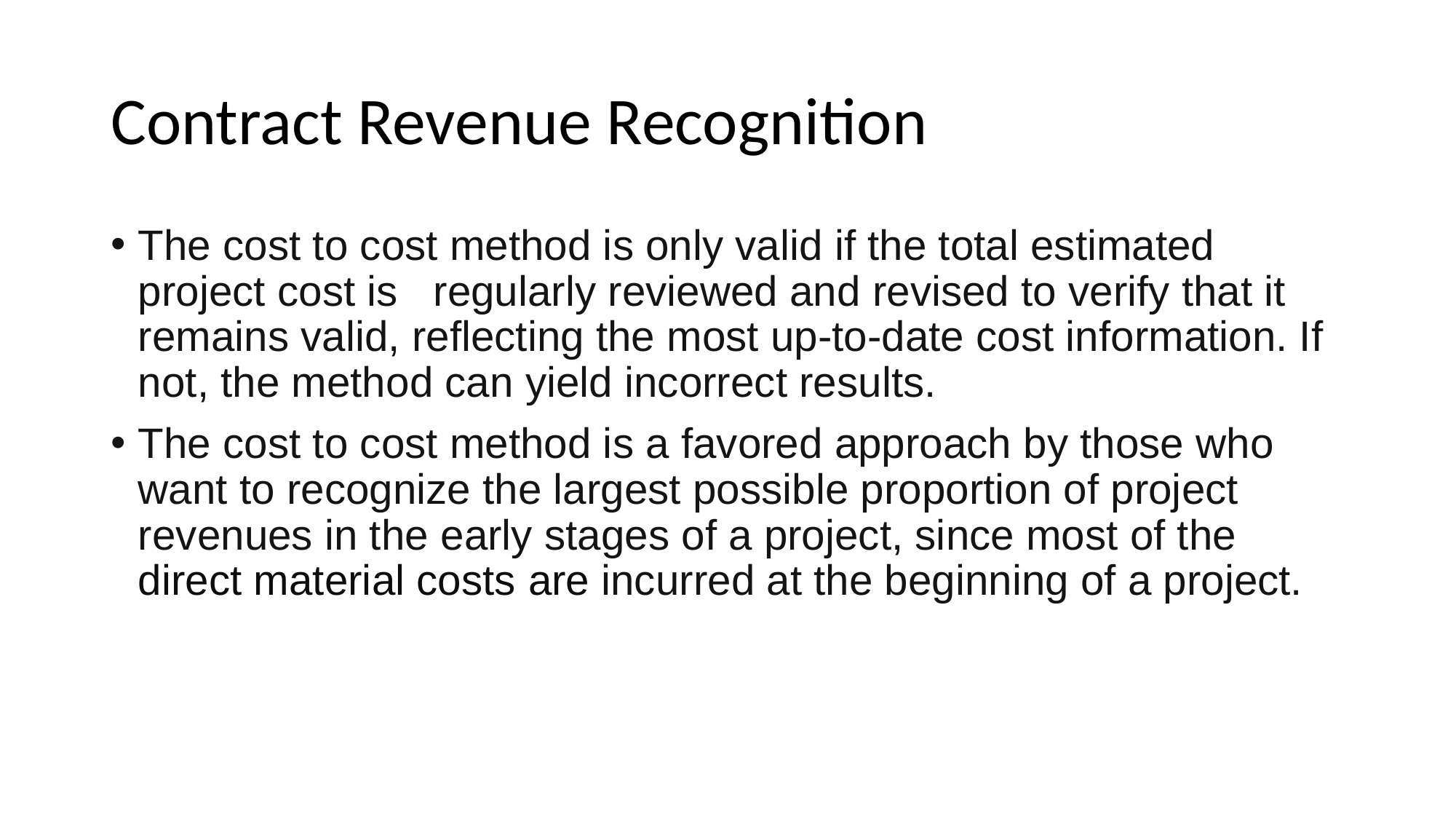

# Contract Revenue Recognition
The cost to cost method is only valid if the total estimated project cost is   regularly reviewed and revised to verify that it remains valid, reflecting the most up-to-date cost information. If not, the method can yield incorrect results.
The cost to cost method is a favored approach by those who want to recognize the largest possible proportion of project revenues in the early stages of a project, since most of the direct material costs are incurred at the beginning of a project.